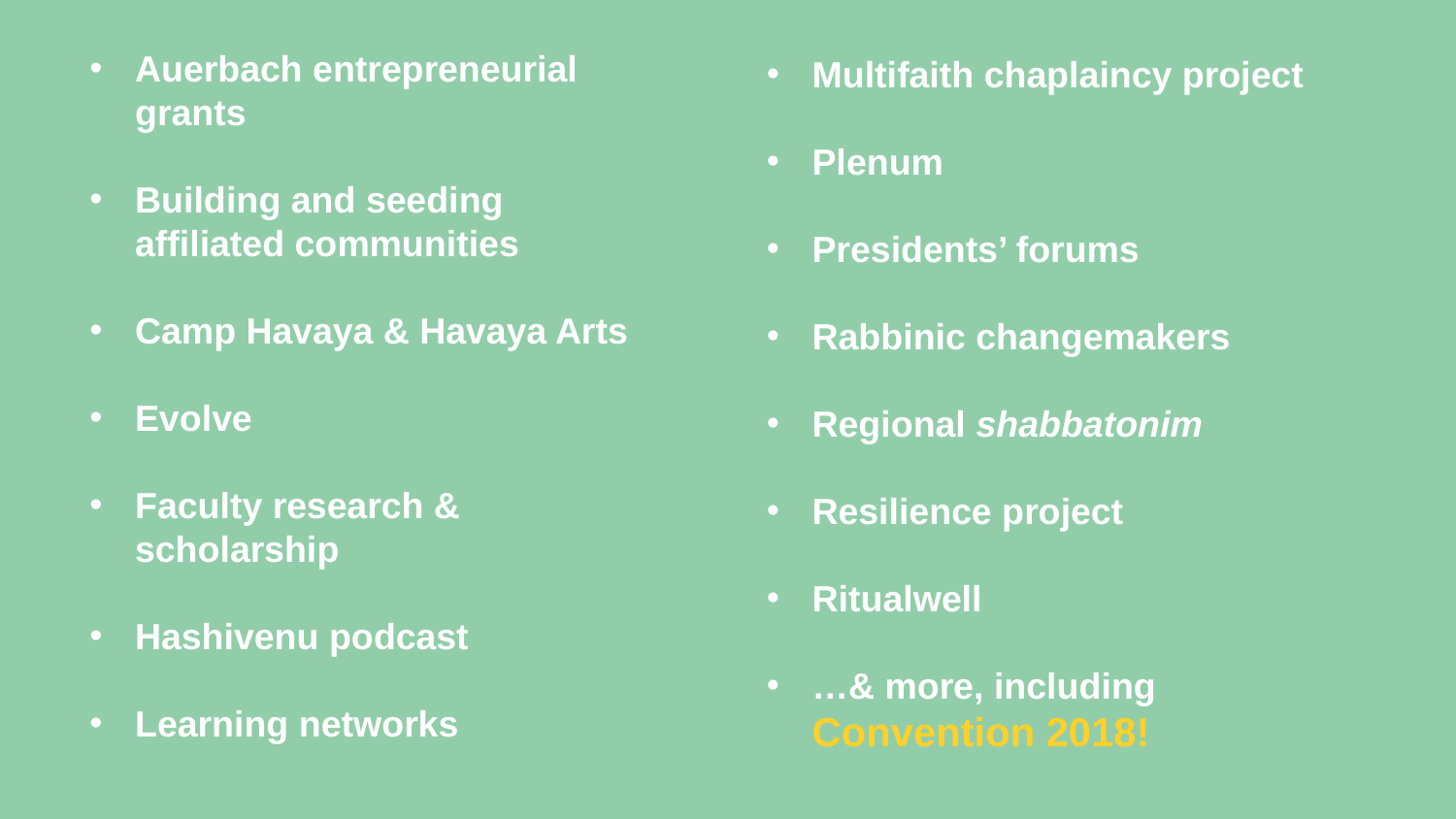

Auerbach entrepreneurial grants

Building and seeding affiliated communities

Camp Havaya & Havaya Arts

Evolve

Faculty research & scholarship

Hashivenu podcast

Learning networks

Public issue advocacy

Multifaith chaplaincy project

Plenum

Presidents’ forums

Rabbinic changemakers

Regional shabbatonim

Resilience project

Ritualwell

…& more, including Convention 2018!